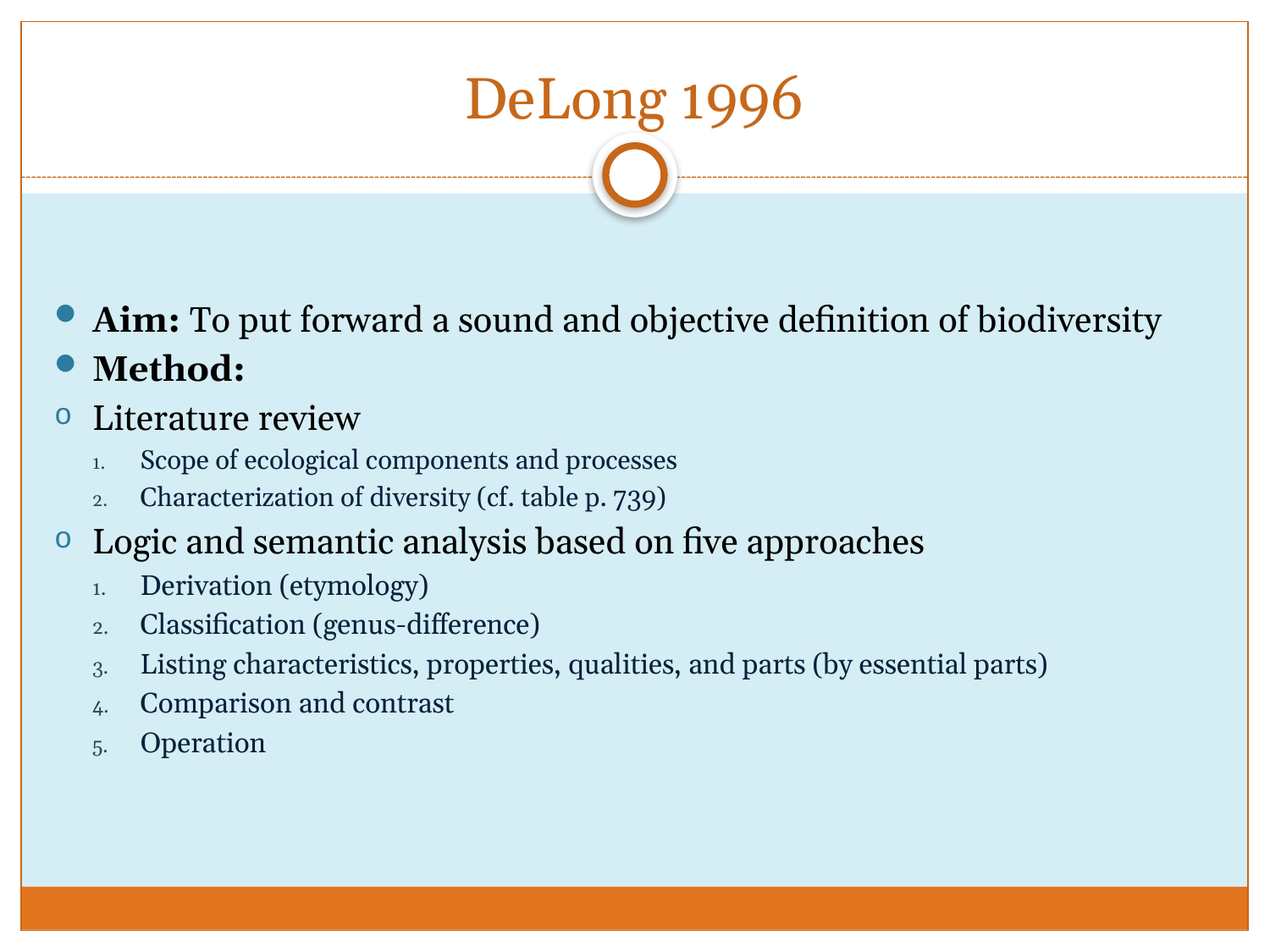

# DeLong 1996
Aim: To put forward a sound and objective definition of biodiversity
Method:
Literature review
Scope of ecological components and processes
Characterization of diversity (cf. table p. 739)
Logic and semantic analysis based on five approaches
Derivation (etymology)
Classification (genus-difference)
Listing characteristics, properties, qualities, and parts (by essential parts)
Comparison and contrast
Operation